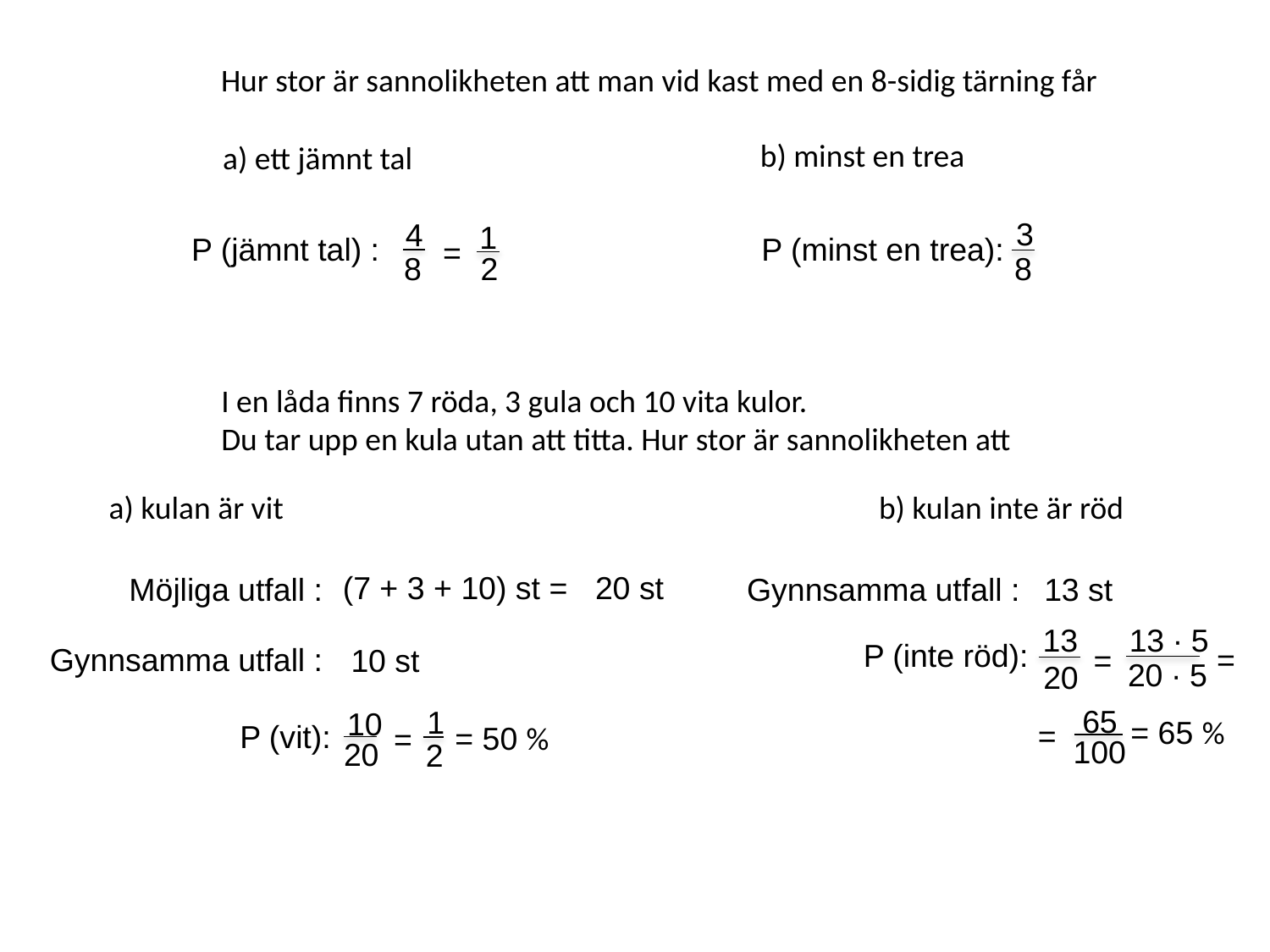

Hur stor är sannolikheten att man vid kast med en 8-sidig tärning får
b) minst en trea
a) ett jämnt tal
3
8
4
8
=
1
2
P (jämnt tal) :
P (minst en trea):
I en låda finns 7 röda, 3 gula och 10 vita kulor.
Du tar upp en kula utan att titta. Hur stor är sannolikheten att
a) kulan är vit
b) kulan inte är röd
(7 + 3 + 10) st =
20 st
Möjliga utfall :
Gynnsamma utfall :
13 st
13 ∙ 5
20 ∙ 5
=
13
20
=
P (inte röd):
Gynnsamma utfall :
10 st
65
100
=
1
2
10
20
=
 = 65 %
P (vit):
= 50 %